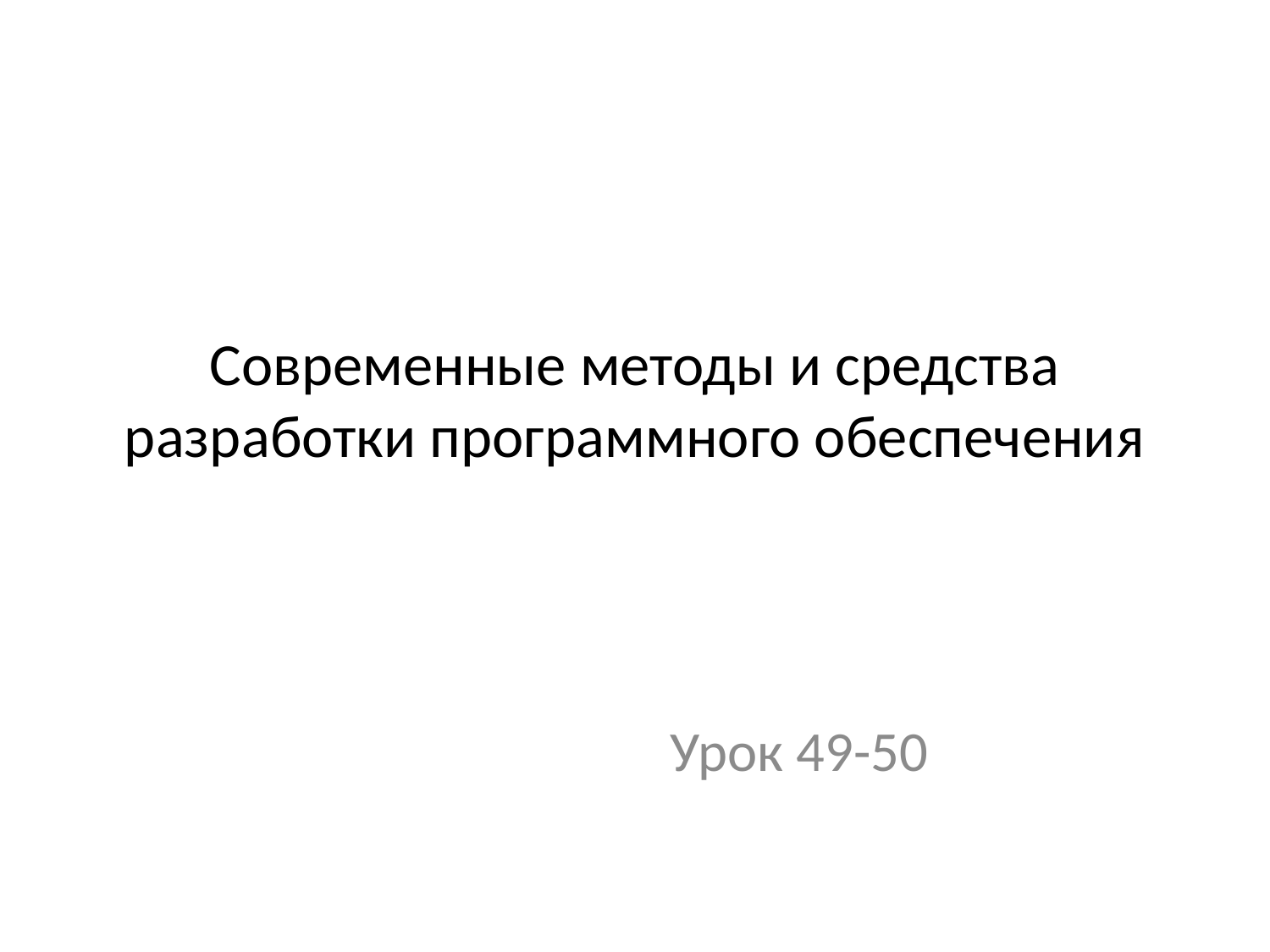

# Современные методы и средства разработки программного обеспечения
Урок 49-50